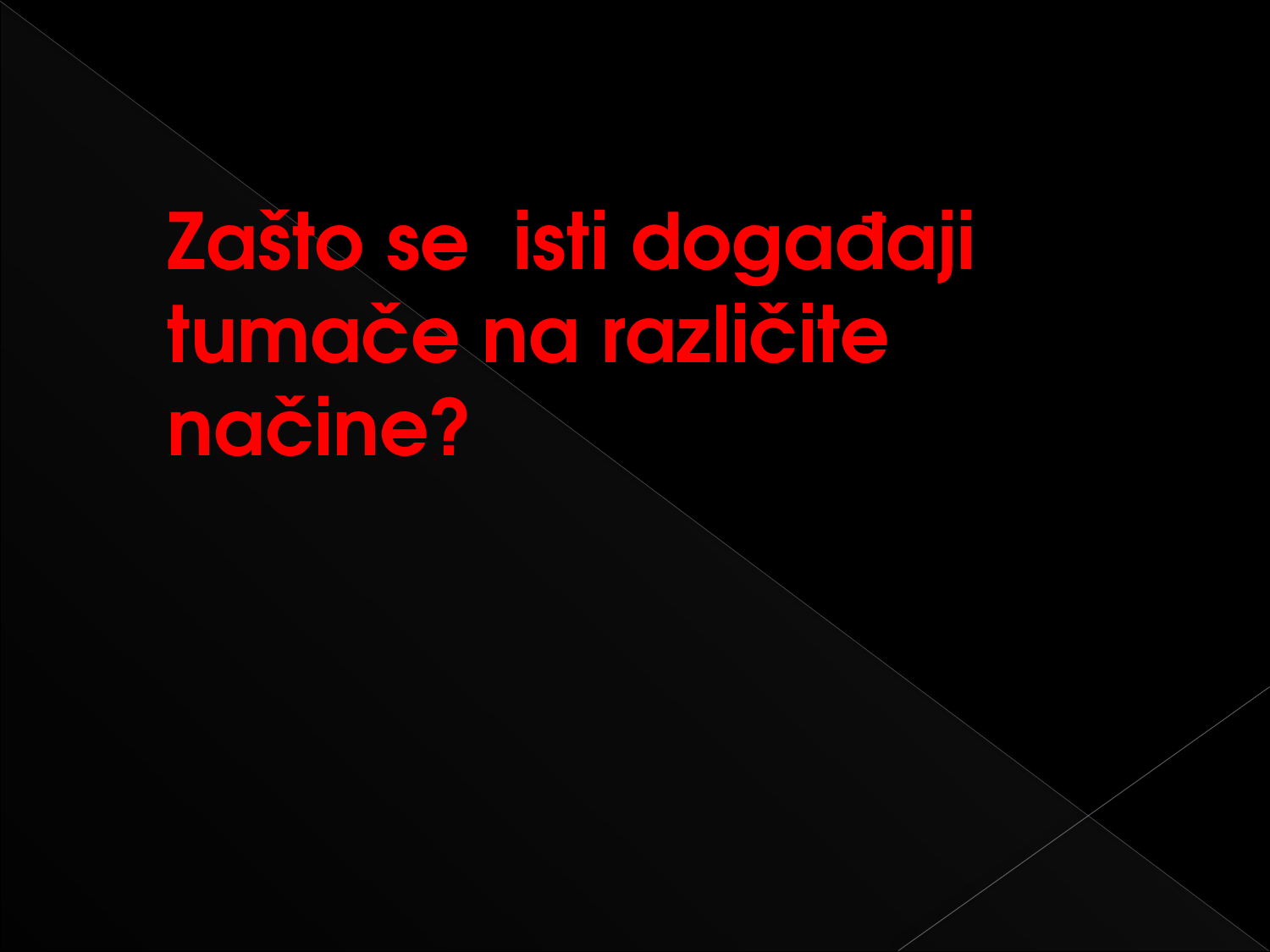

Zašto se  isti događaji tumače na različite načine?